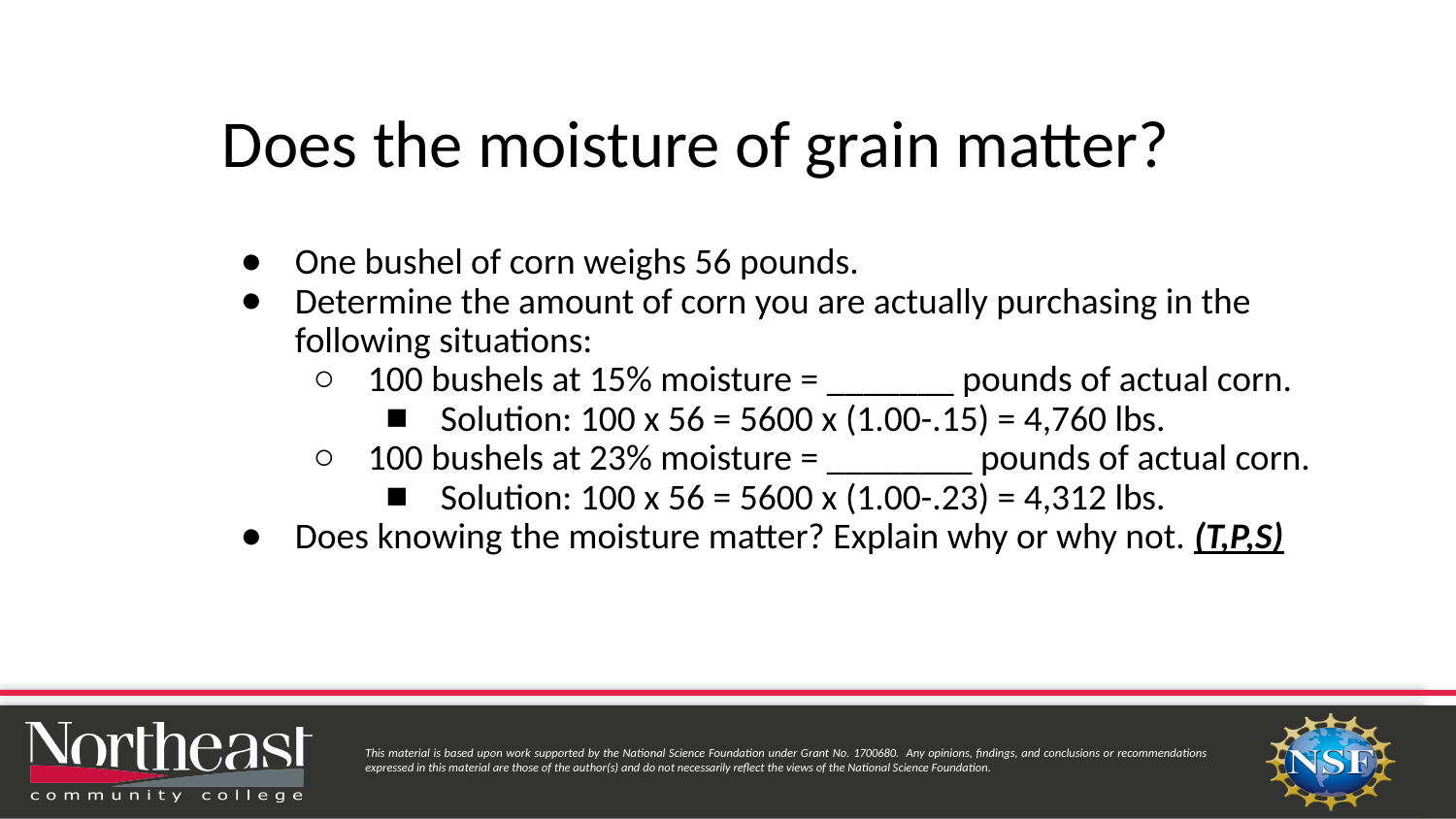

# Does the moisture of grain matter?
One bushel of corn weighs 56 pounds.
Determine the amount of corn you are actually purchasing in the following situations:
100 bushels at 15% moisture = _______ pounds of actual corn.
Solution: 100 x 56 = 5600 x (1.00-.15) = 4,760 lbs.
100 bushels at 23% moisture = ________ pounds of actual corn.
Solution: 100 x 56 = 5600 x (1.00-.23) = 4,312 lbs.
Does knowing the moisture matter? Explain why or why not. (T,P,S)